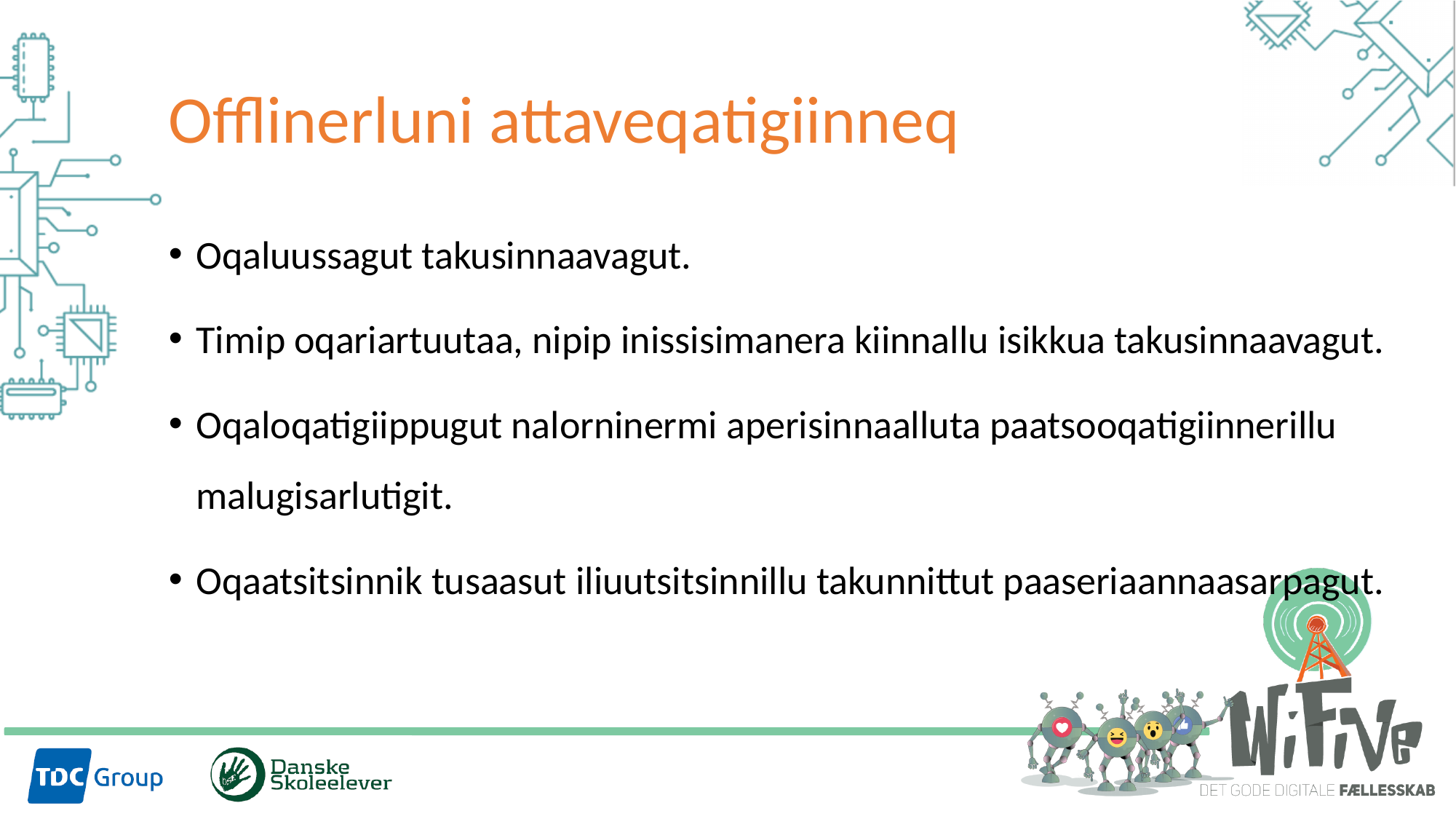

# Offlinerluni attaveqatigiinneq
Oqaluussagut takusinnaavagut.
Timip oqariartuutaa, nipip inissisimanera kiinnallu isikkua takusinnaavagut.
Oqaloqatigiippugut nalorninermi aperisinnaalluta paatsooqatigiinnerillu malugisarlutigit.
Oqaatsitsinnik tusaasut iliuutsitsinnillu takunnittut paaseriaannaasarpagut.